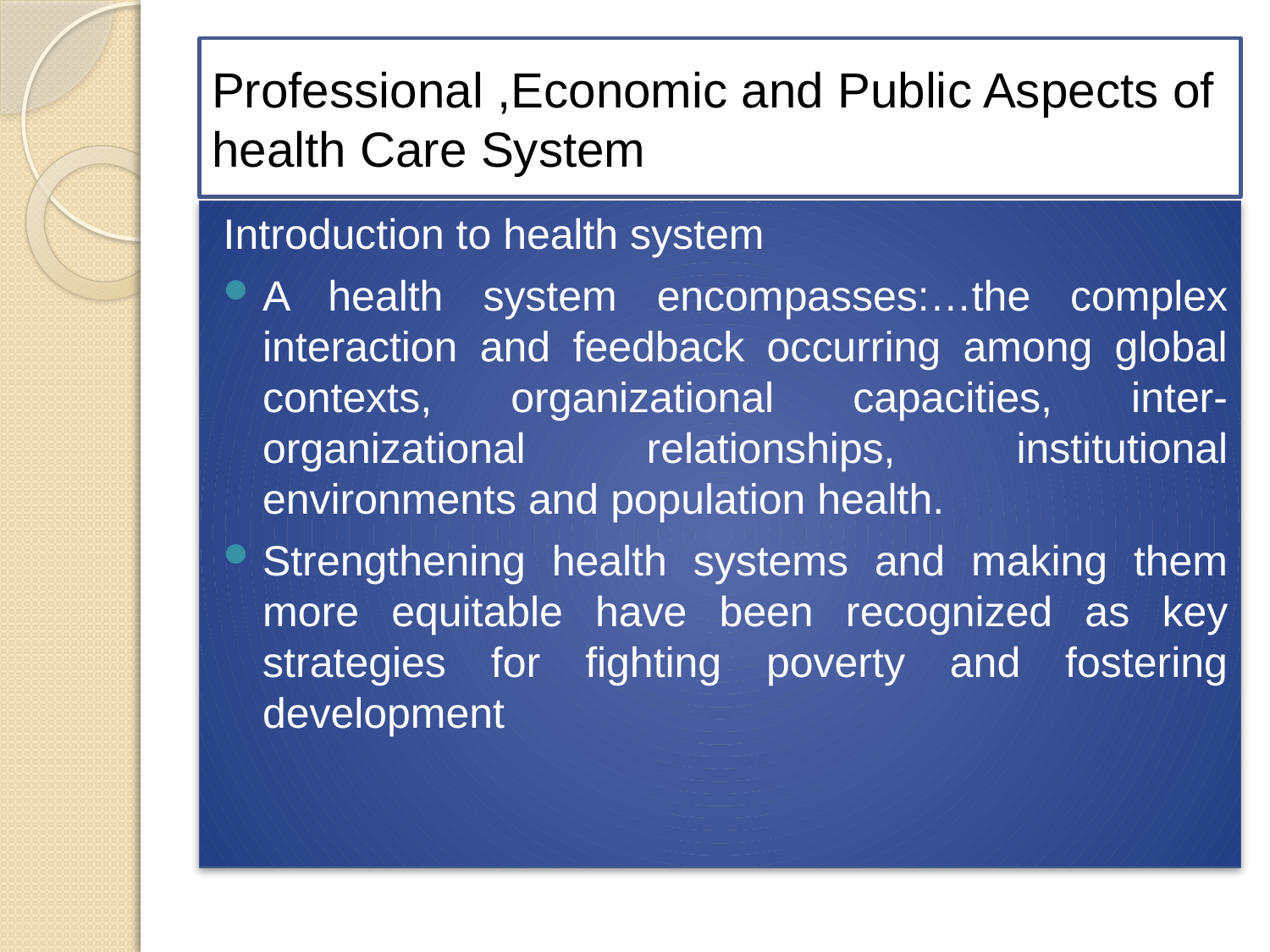

# Professional ,Economic and Public Aspects of health Care System
Introduction to health system
A health system encompasses:…the complex interaction and feedback occurring among global contexts, organizational capacities, inter-organizational relationships, institutional environments and population health.
Strengthening health systems and making them more equitable have been recognized as key strategies for fighting poverty and fostering development